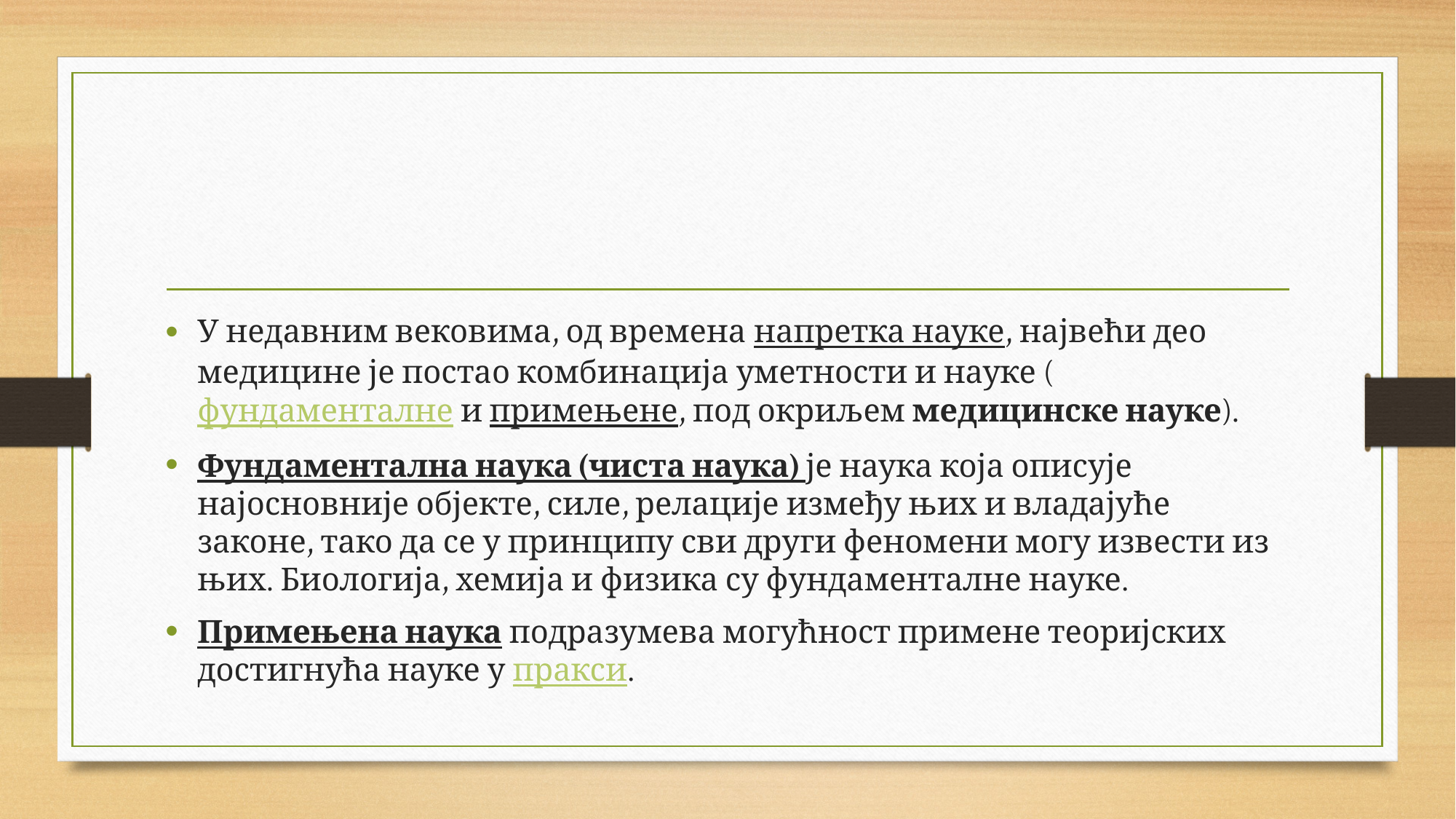

У недавним вековима, од времена напретка науке, највећи део медицине је постао комбинација уметности и науке (фундаменталне и примењене, под окриљем медицинске науке).
Фундаментална наука (чиста наука) је наука која описује најосновније објекте, силе, релације између њих и владајуће законе, тако да се у принципу сви други феномени могу извести из њих. Биологија, хемија и физика су фундаменталне науке.
Примењена наука подразумева могућност примене теоријских достигнућа науке у пракси.